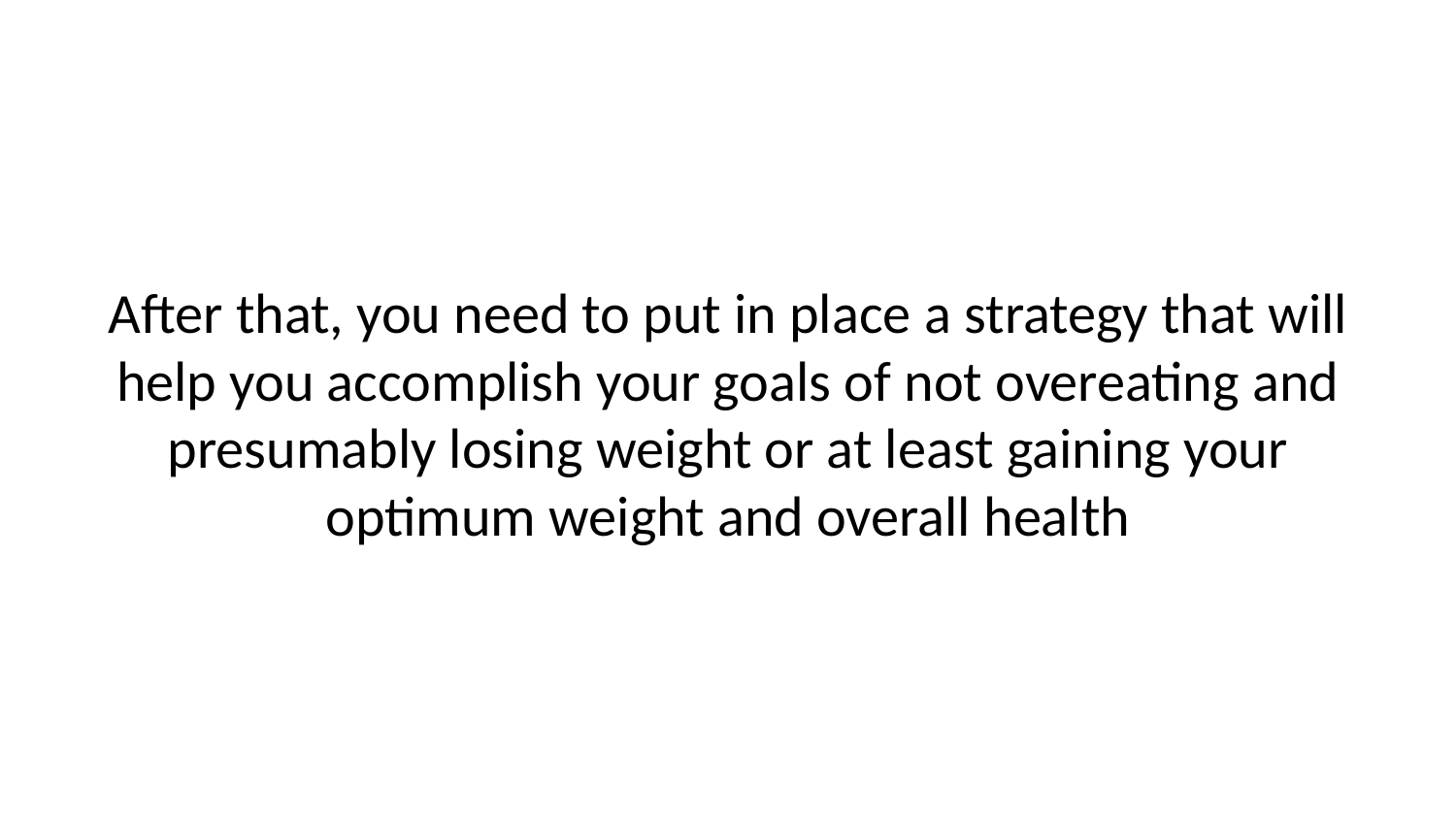

After that, you need to put in place a strategy that will help you accomplish your goals of not overeating and presumably losing weight or at least gaining your optimum weight and overall health